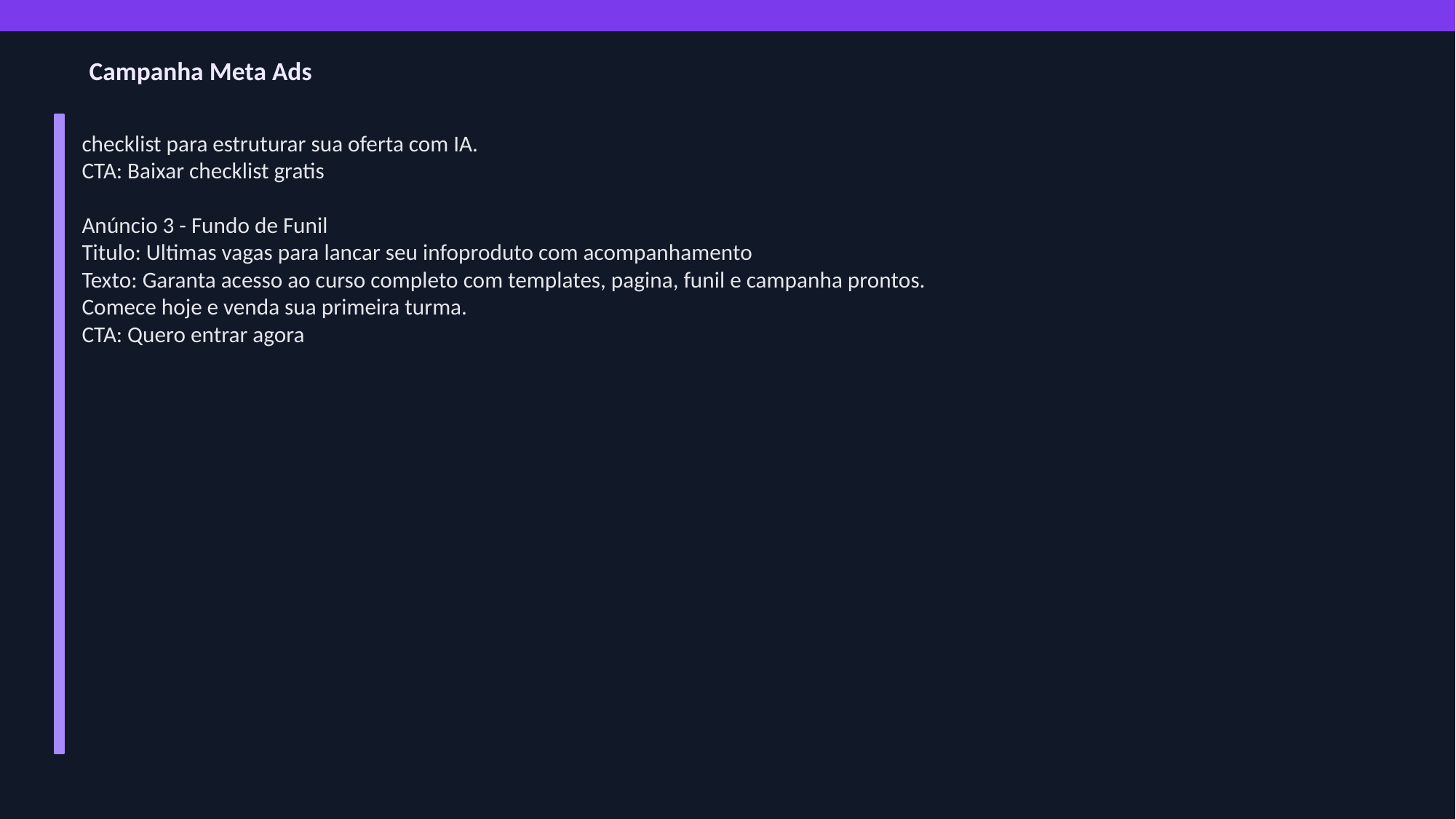

Campanha Meta Ads

checklist para estruturar sua oferta com IA.
CTA: Baixar checklist gratis

Anúncio 3 - Fundo de Funil
Titulo: Ultimas vagas para lancar seu infoproduto com acompanhamento
Texto: Garanta acesso ao curso completo com templates, pagina, funil e campanha prontos.
Comece hoje e venda sua primeira turma.
CTA: Quero entrar agora